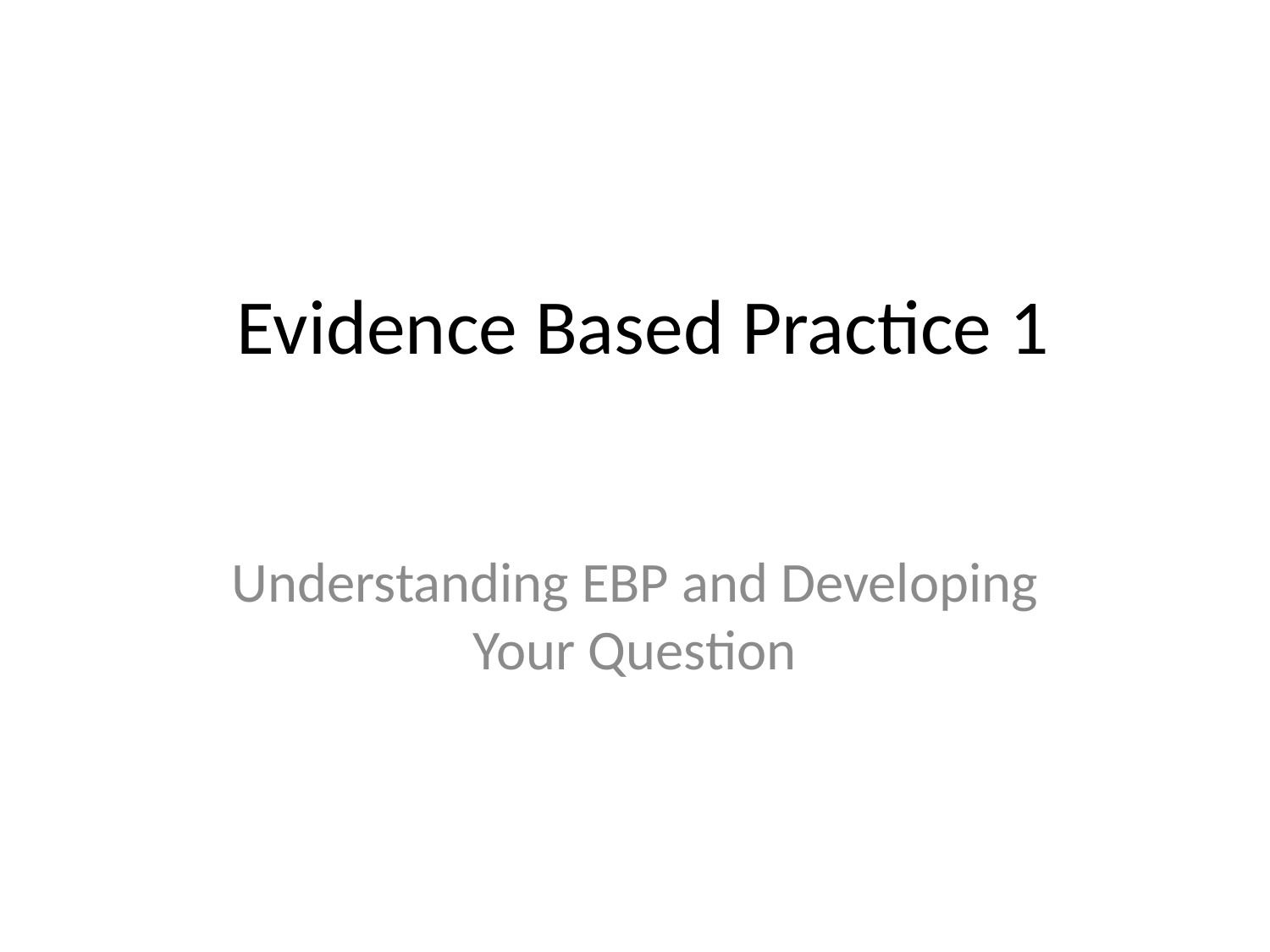

# Evidence Based Practice 1
Understanding EBP and Developing Your Question